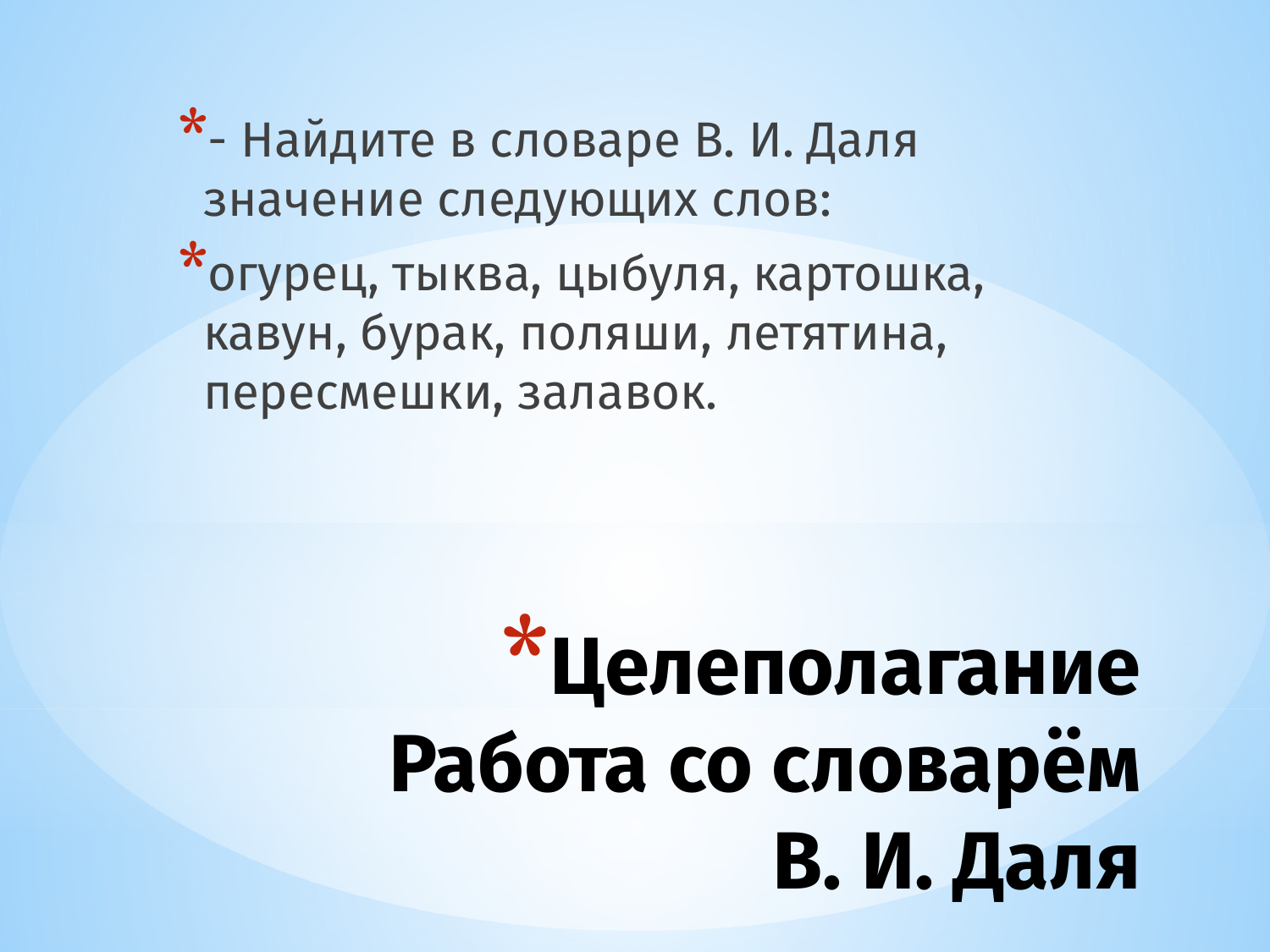

- Найдите в словаре В. И. Даля значение следующих слов:
огурец, тыква, цыбуля, картошка, кавун, бурак, поляши, летятина, пересмешки, залавок.
# Целеполагание Работа со словарём В. И. Даля